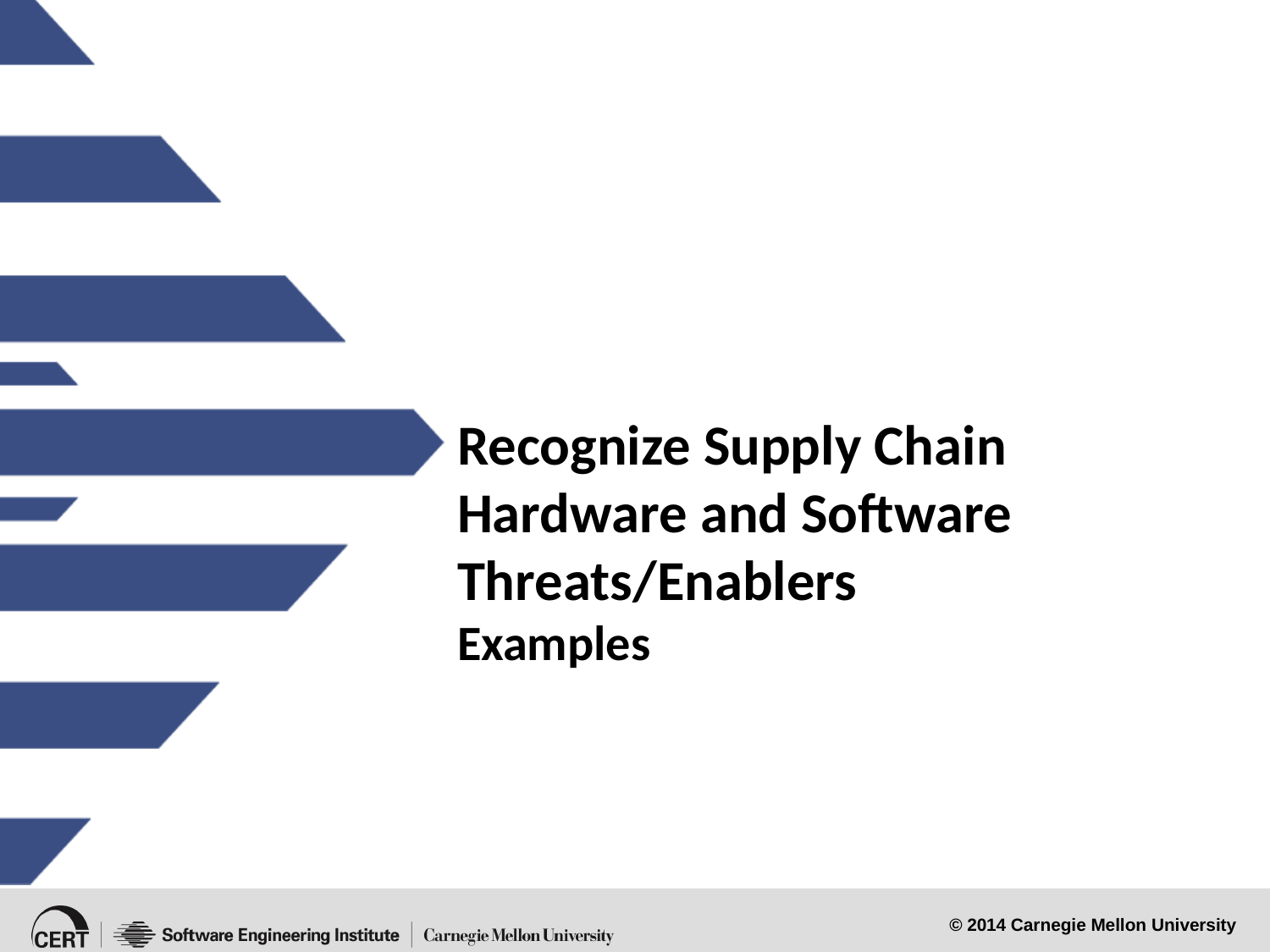

# Recognize Supply Chain Hardware and Software Threats/Enablers Examples